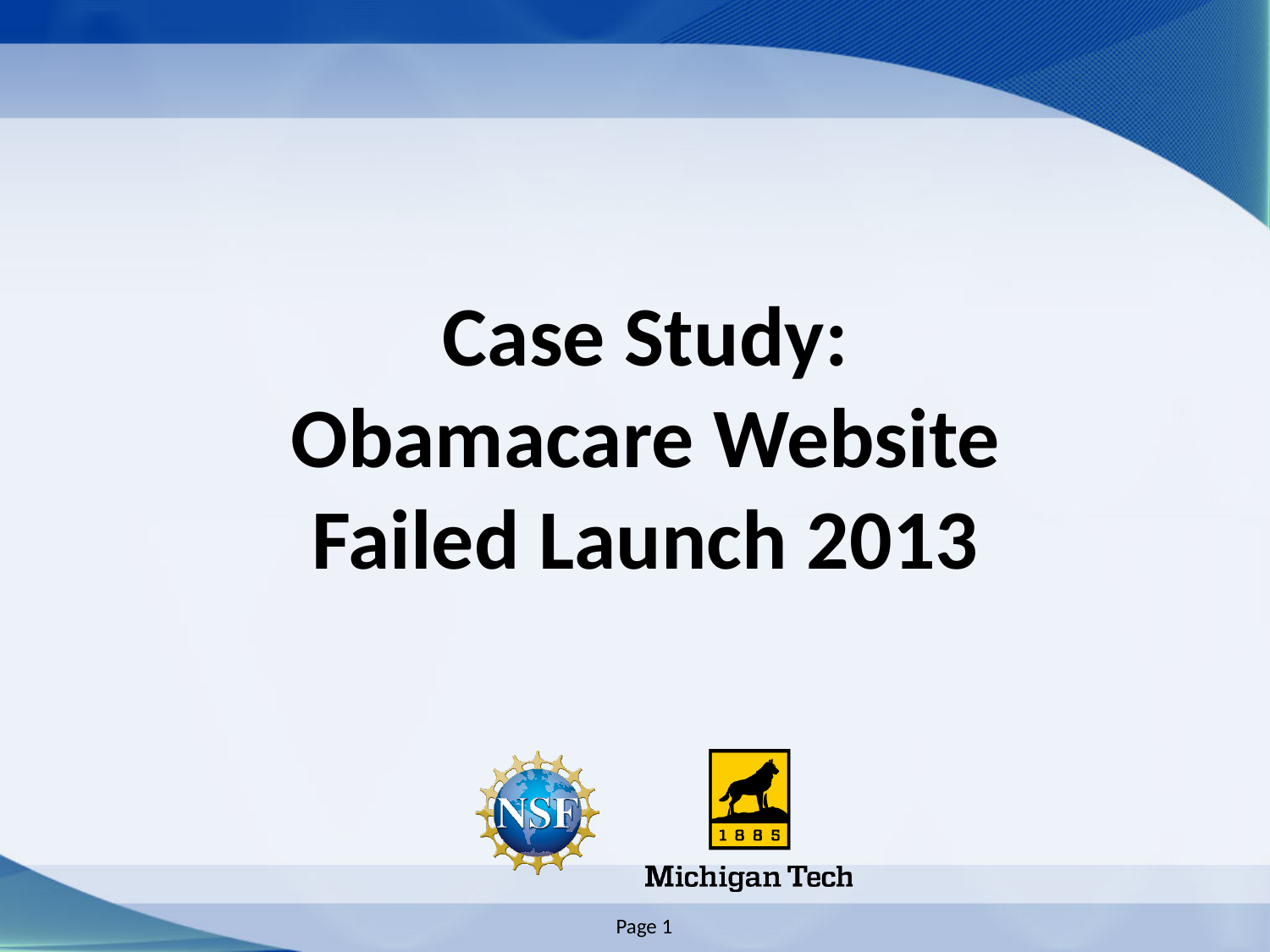

# Case Study: Obamacare Website Failed Launch 2013